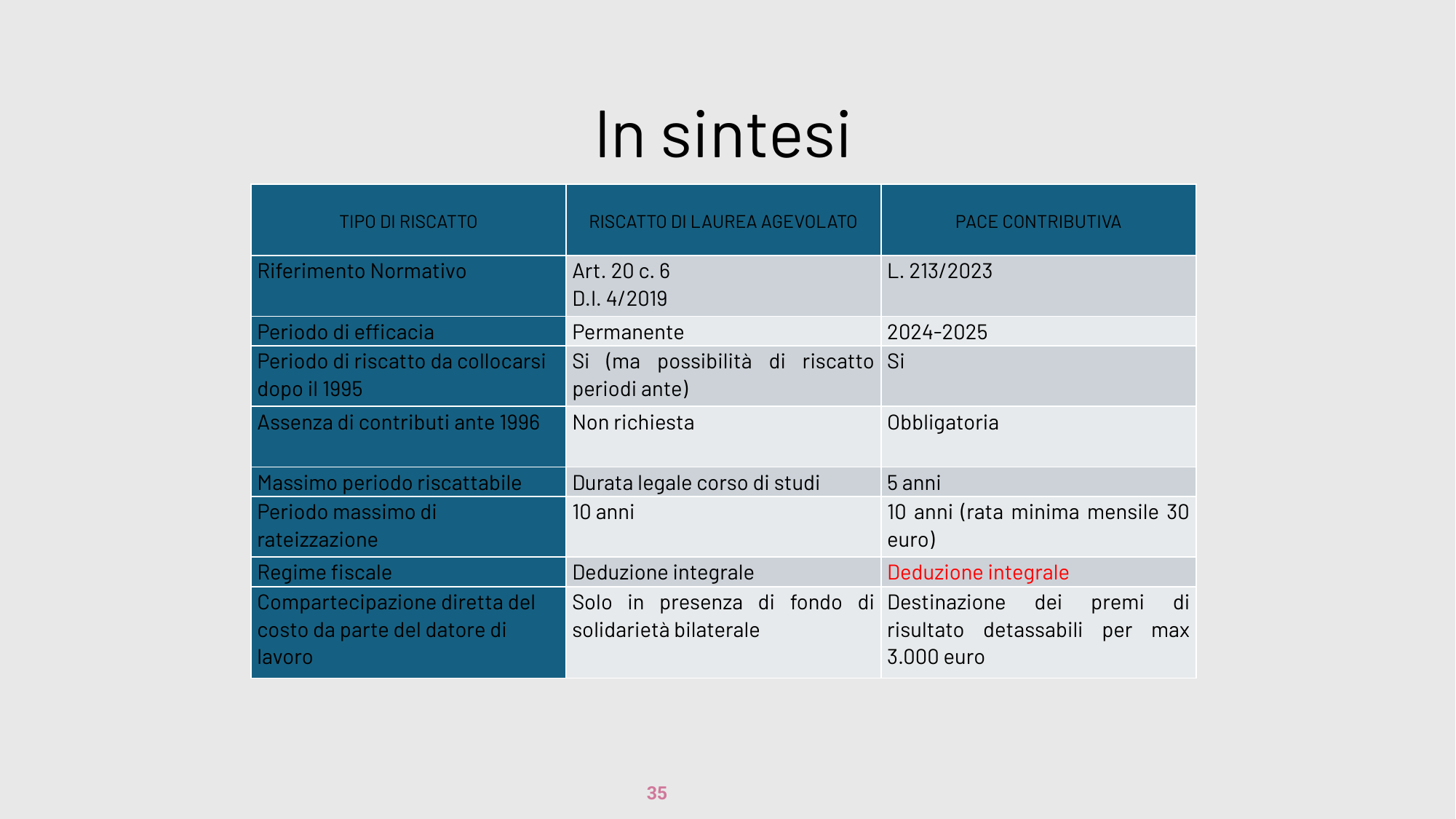

# In sintesi
| TIPO DI RISCATTO | RISCATTO DI LAUREA AGEVOLATO | PACE CONTRIBUTIVA |
| --- | --- | --- |
| Riferimento Normativo | Art. 20 c. 6 D.l. 4/2019 | L. 213/2023 |
| Periodo di efficacia | Permanente | 2024-2025 |
| Periodo di riscatto da collocarsi dopo il 1995 | Si (ma possibilità di riscatto periodi ante) | Si |
| Assenza di contributi ante 1996 | Non richiesta | Obbligatoria |
| Massimo periodo riscattabile | Durata legale corso di studi | 5 anni |
| Periodo massimo di rateizzazione | 10 anni | 10 anni (rata minima mensile 30 euro) |
| Regime fiscale | Deduzione integrale | Deduzione integrale |
| Compartecipazione diretta del costo da parte del datore di lavoro | Solo in presenza di fondo di solidarietà bilaterale | Destinazione dei premi di risultato detassabili per max 3.000 euro |
35